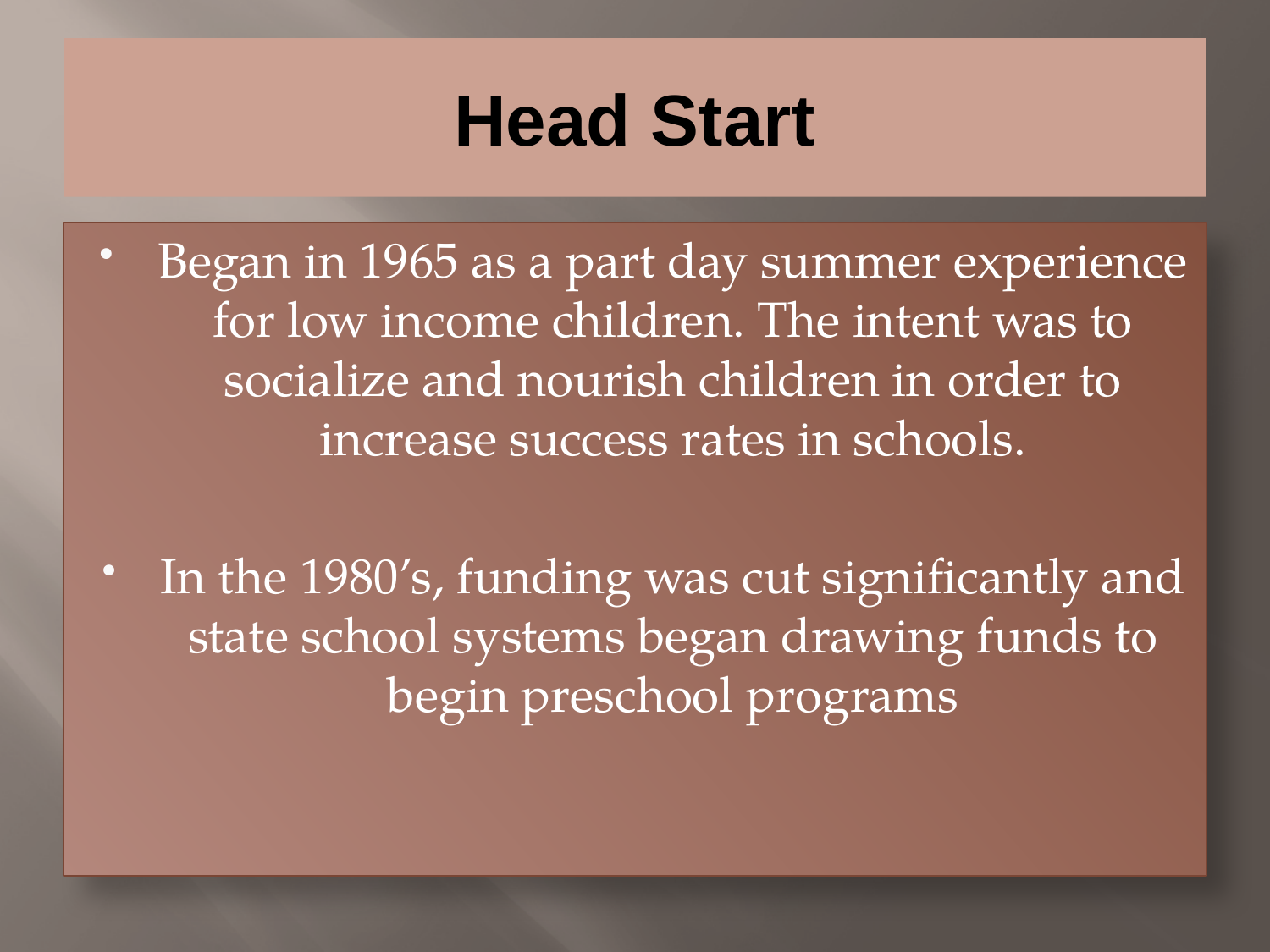

# Head Start
Began in 1965 as a part day summer experience for low income children. The intent was to socialize and nourish children in order to increase success rates in schools.

In the 1980’s, funding was cut significantly and state school systems began drawing funds to begin preschool programs